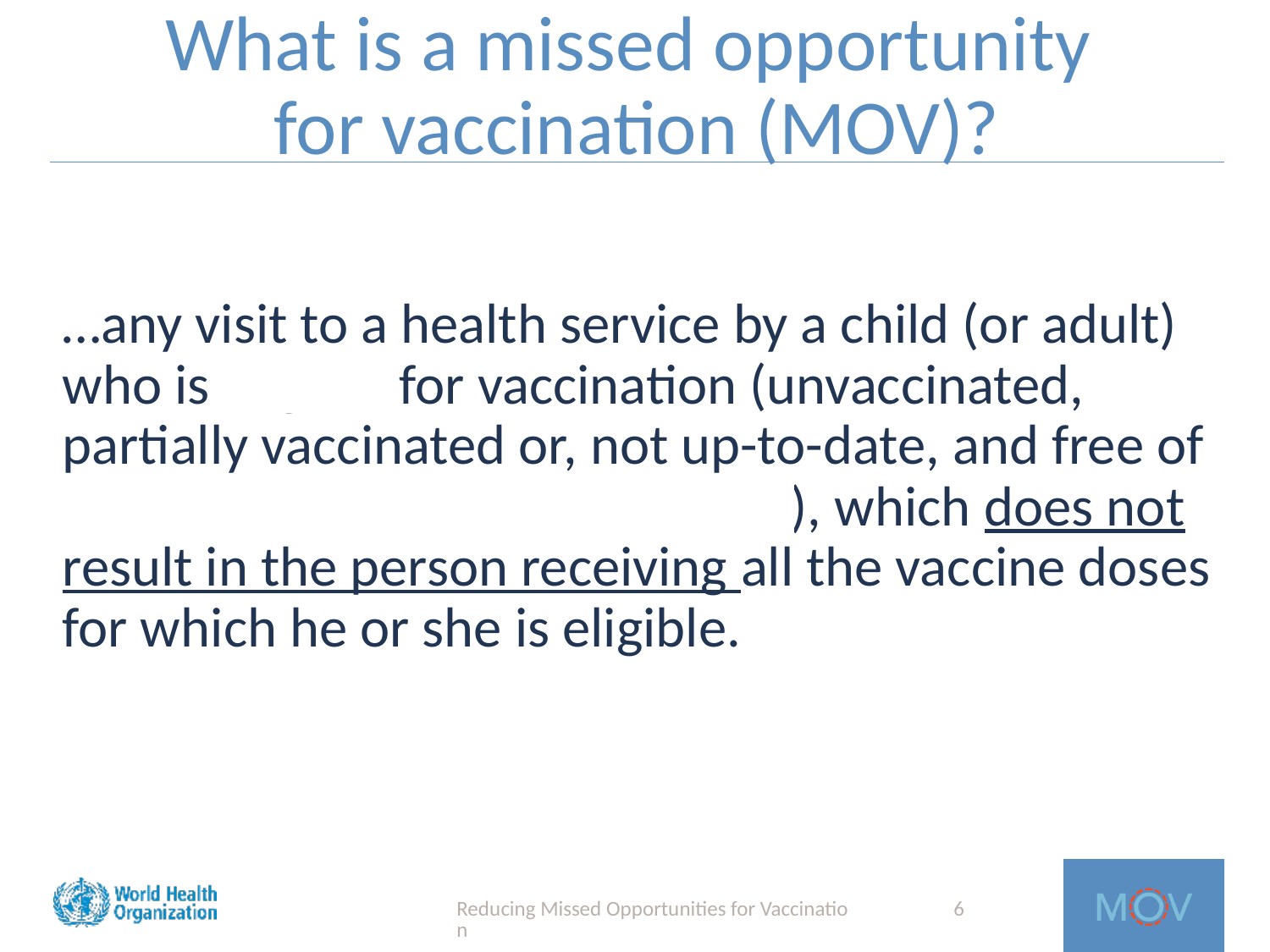

# What is a missed opportunity for vaccination (MOV)?
…any visit to a health service by a child (or adult) who is eligible for vaccination (unvaccinated, partially vaccinated or, not up-to-date, and free of contraindications to vaccination), which does not result in the person receiving all the vaccine doses for which he or she is eligible.

Reducing Missed Opportunities for Vaccination
6